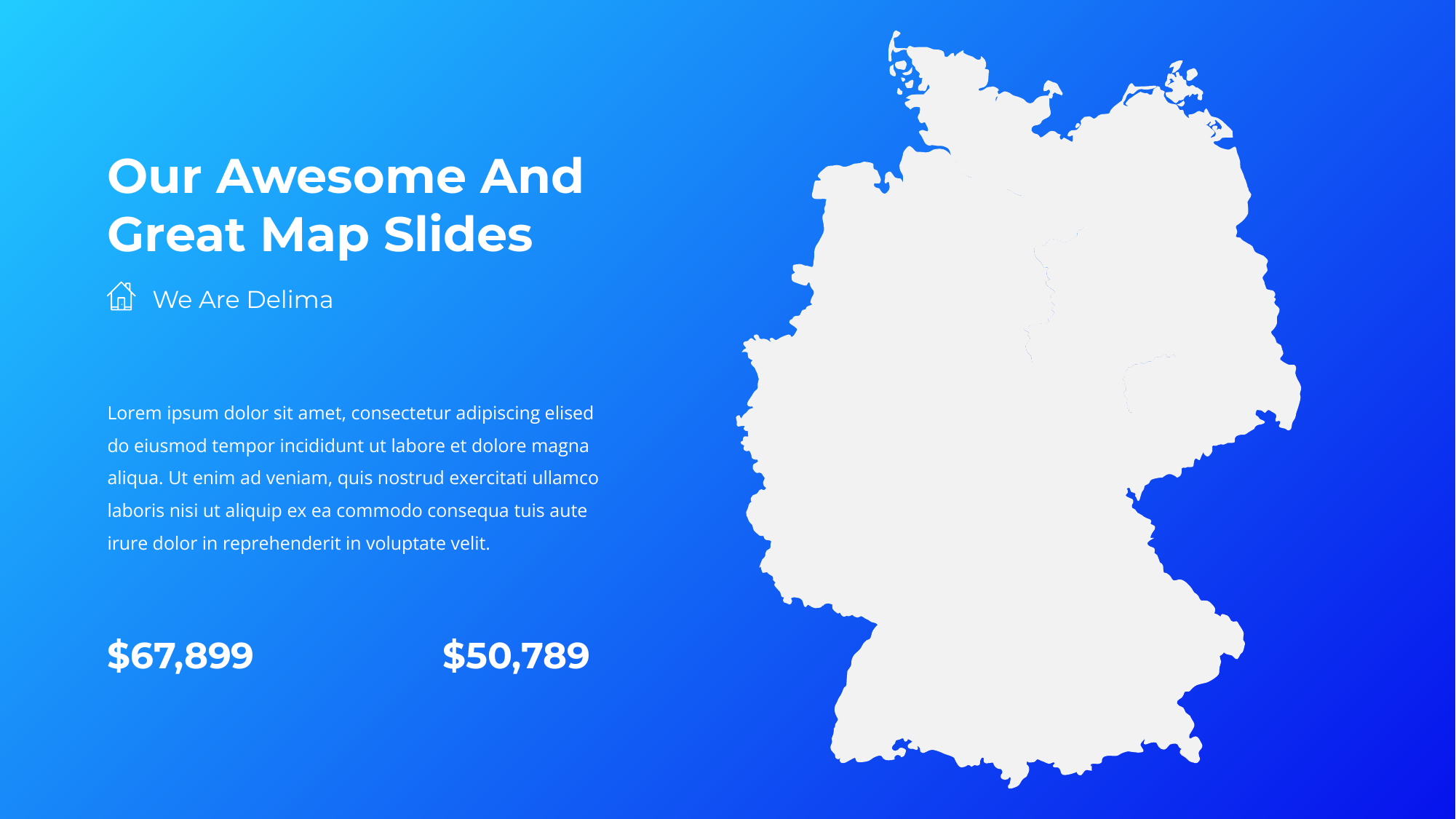

Our Awesome And Great Map Slides
We Are Delima

Lorem ipsum dolor sit amet, consectetur adipiscing elised do eiusmod tempor incididunt ut labore et dolore magna aliqua. Ut enim ad veniam, quis nostrud exercitati ullamco laboris nisi ut aliquip ex ea commodo consequa tuis aute irure dolor in reprehenderit in voluptate velit.
$67,899
$50,789